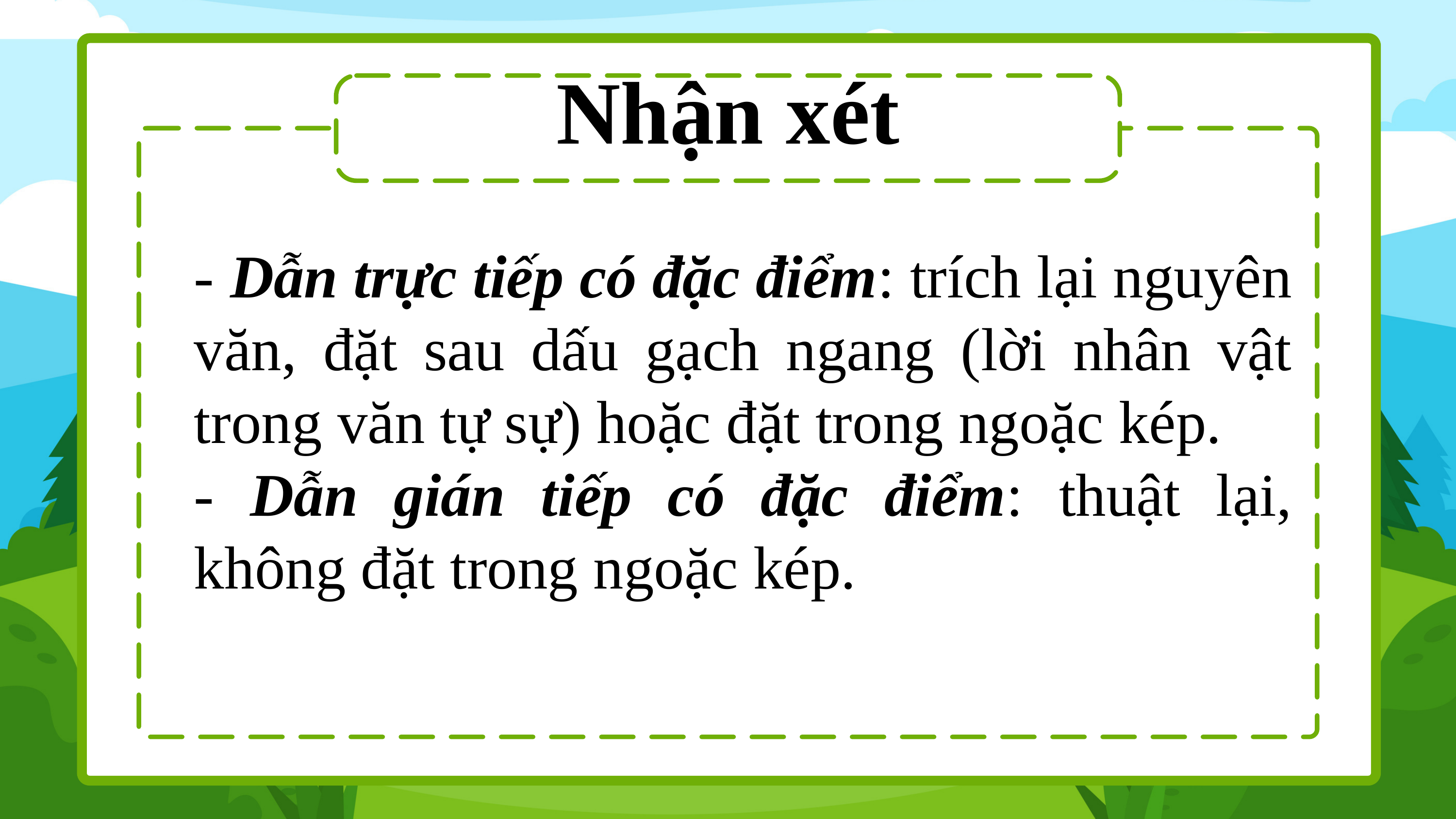

Nhận xét

- Dẫn trực tiếp có đặc điểm: trích lại nguyên văn, đặt sau dấu gạch ngang (lời nhân vật trong văn tự sự) hoặc đặt trong ngoặc kép.
- Dẫn gián tiếp có đặc điểm: thuật lại, không đặt trong ngoặc kép.